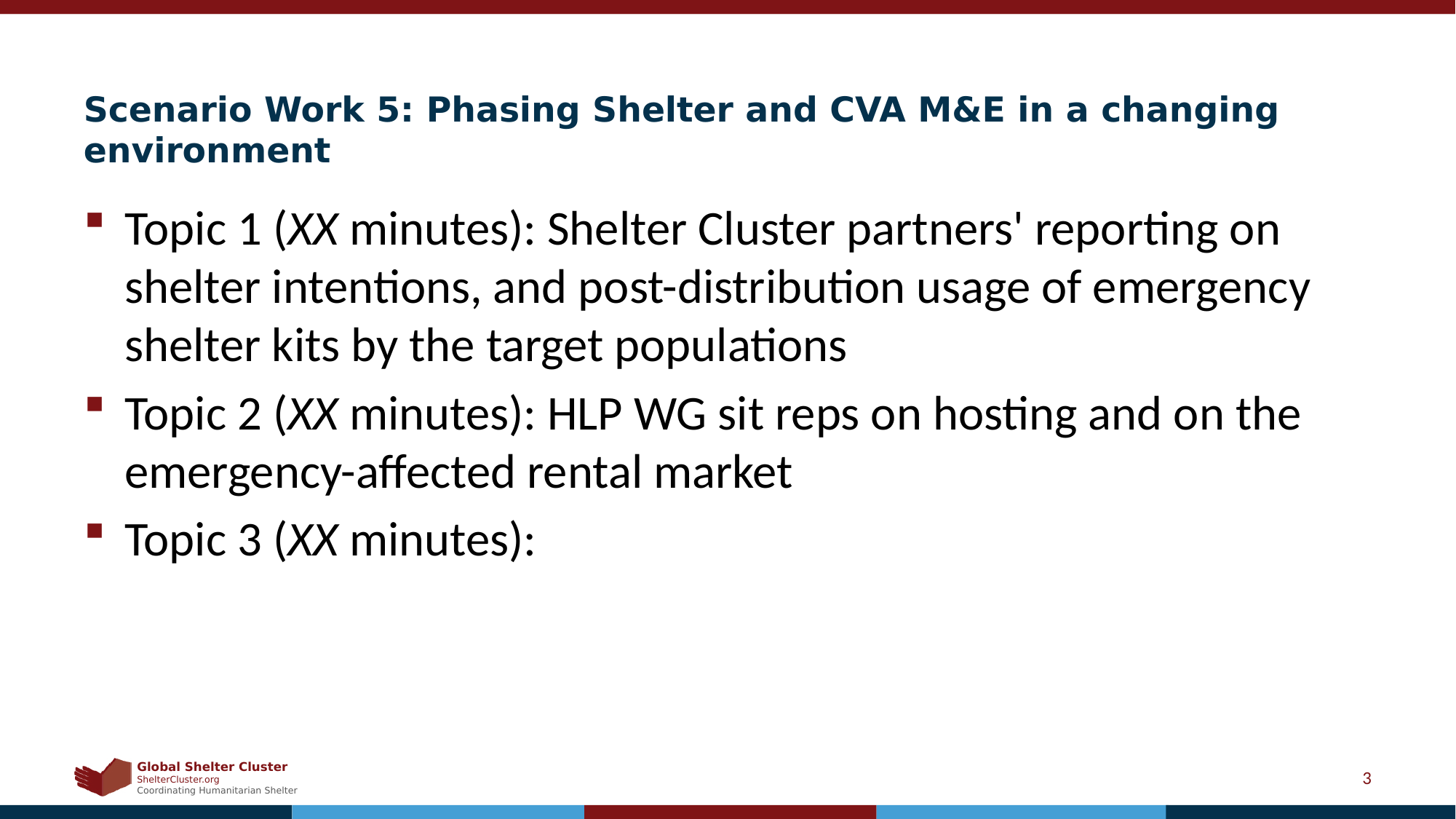

# Scenario Work 5: Phasing Shelter and CVA M&E in a changing environment
Topic 1 (XX minutes): Shelter Cluster partners' reporting on shelter intentions, and post-distribution usage of emergency shelter kits by the target populations
Topic 2 (XX minutes): HLP WG sit reps on hosting and on the emergency-affected rental market
Topic 3 (XX minutes):
3